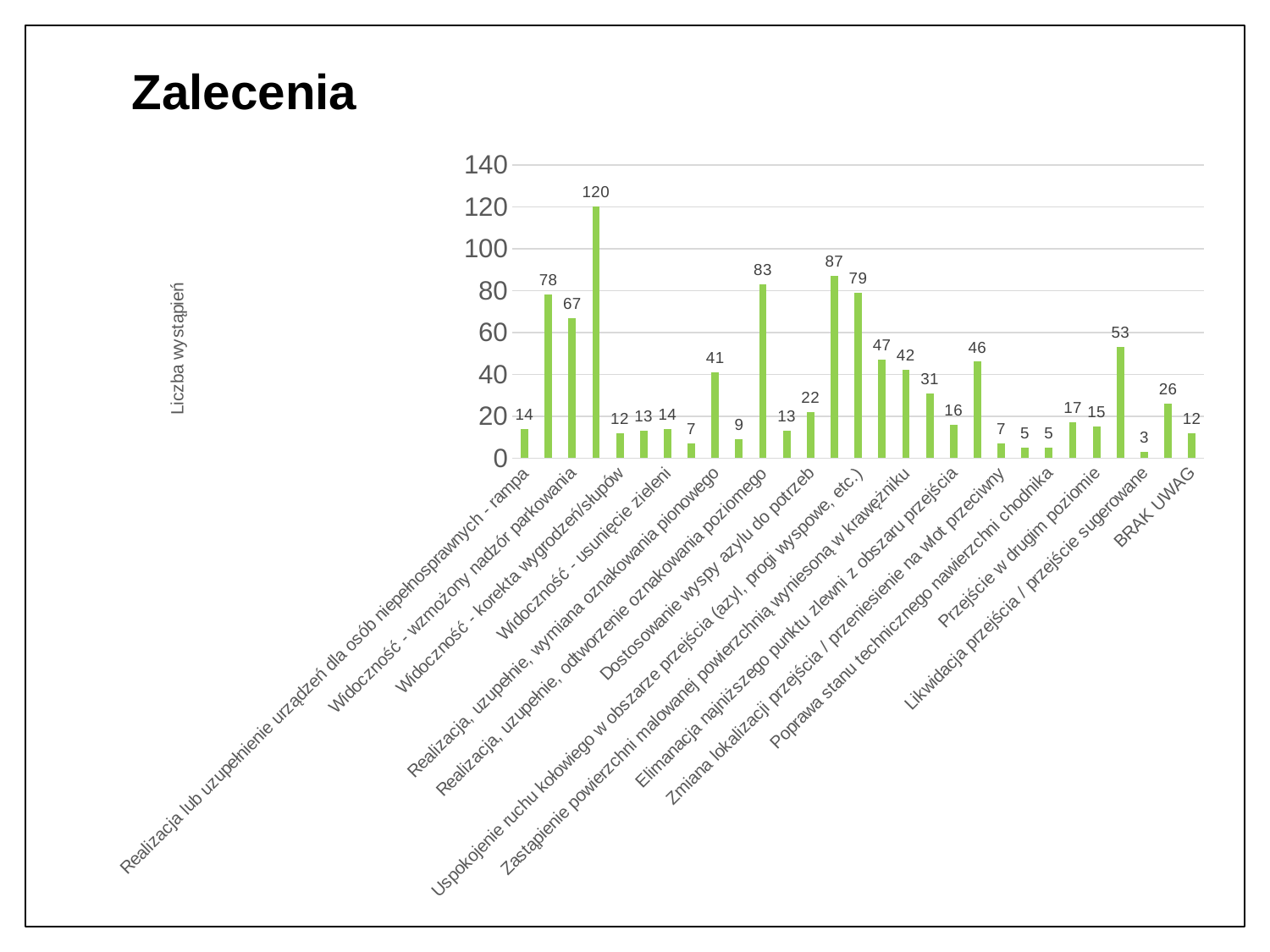

# Zalecenia

### Chart

| Category |  |
|---|---|
| Realizacja lub uzupełnienie urządzeń dla osób niepełnosprawnych - rampa | 14.0 |
| Realizacja urządzeń dla niepełnosprawnych - niewidomi | 78.0 |
| Widoczność - wzmożony nadzór parkowania | 67.0 |
| Widoczność - fizyczne wykluczenie możliwości parkowania | 120.0 |
| Widoczność - korekta wygrodzeń/słupów | 12.0 |
| Widoczność - zmiana lokalizacji przystanków TZ | 13.0 |
| Widoczność - usunięcie zieleni | 14.0 |
| Widoczność - zmiana przebiegu drogi / usunięcie przeszkód stałych zasłaniających | 7.0 |
| Realizacja, uzupełnie, wymiana oznakowania pionowego | 41.0 |
| Poprawa widoczności oznakowania pionowego | 9.0 |
| Realizacja, uzupełnie, odtworzenie oznakowania poziomego | 83.0 |
| Wyniesienie chodnika na krawędzi jezdni | 13.0 |
| Dostosowanie wyspy azylu do potrzeb | 22.0 |
| Skrócenie długości przejścia dla pieszych | 87.0 |
| Uspokojenie ruchu kołowiego w obszarze przejścia (azyl, progi wyspowe, etc.) | 79.0 |
| Korekta geometrii/przesunięcie wjazdów | 47.0 |
| Zastąpienie powierzchni malowanej powierzchnią wyniesoną w krawężniku | 42.0 |
| Eliminacja wpustów deszczowych z obszaru przejścia | 31.0 |
| Elimanacja najniższego punktu zlewni z obszaru przejścia | 16.0 |
| Odsunięcie/przysunięcie przejścia od/do krawędzi jezdni głównej | 46.0 |
| Zmiana lokalizacji przejścia / przeniesienie na wlot przeciwny | 7.0 |
| Zapewnienie ciągłości trasy pieszej przed  i za przejściem | 5.0 |
| Poprawa stanu technicznego nawierzchni chodnika | 5.0 |
| Remont nawierzchni jezdni w obszarze przejścia | 17.0 |
| Przejście w drugim poziomie | 15.0 |
| Sygnalizacja świetlna | 53.0 |
| Likwidacja przejścia / przejście sugerowane | 3.0 |
| Inne nietypowe opisane w tekście  | 26.0 |
| BRAK UWAG | 12.0 |